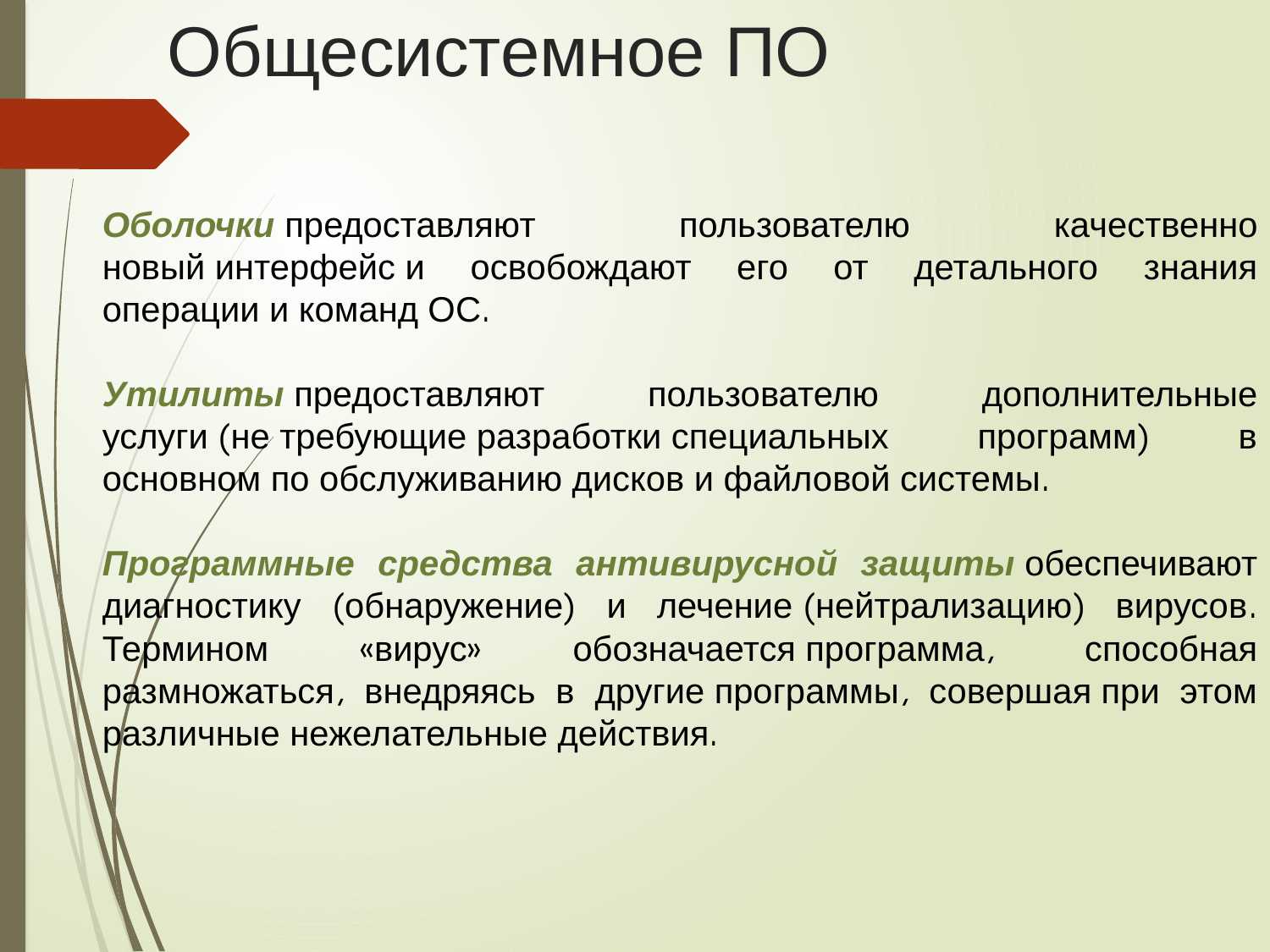

# Общесистемное ПО
Оболочки предоставляют пользователю качественно новый интерфейс и освобождают его от детального знания операции и команд ОС.

Утилиты предоставляют пользователю дополнительные услуги (не требующие разработки специальных программ) в основном по обслуживанию дисков и файловой системы.

Программные средства антивирусной защиты обеспечивают диагностику (обнаружение) и лечение (нейтрализацию) вирусов. Термином «вирус» обозначается программа, способная размножаться, внедряясь в другие программы, совершая при этом различные нежелательные действия.